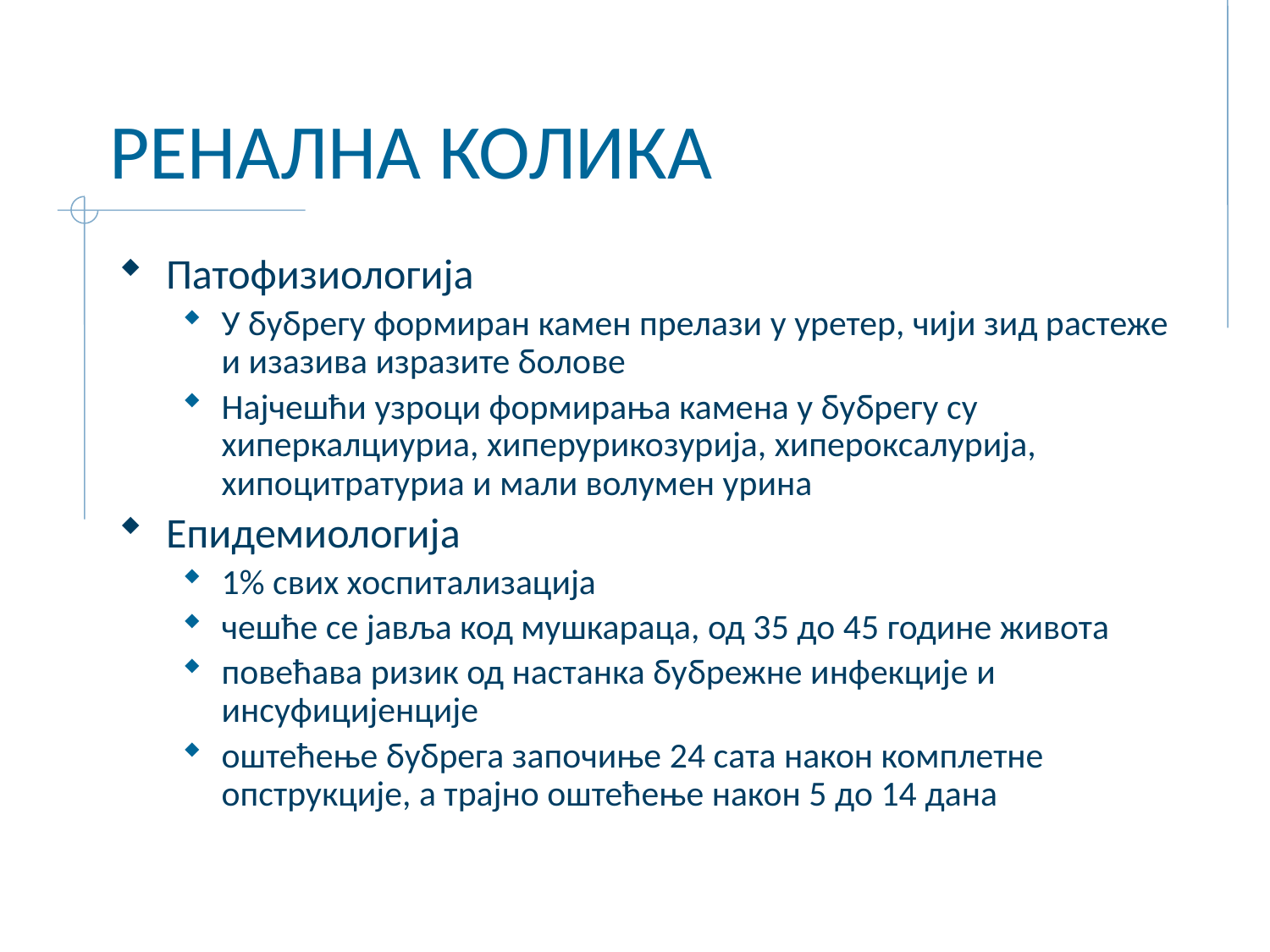

# РЕНАЛНА КОЛИКА
Патофизиологија
У бубрегу формиран камен прелази у уретер, чији зид растеже и изазива изразите болове
Најчешћи узроци формирања камена у бубрегу су хиперкалциуриа, хиперурикозурија, хипероксалурија, хипоцитратуриа и мали волумен урина
Епидемиологија
1% свих хоспитализација
чешће се јавља код мушкараца, од 35 до 45 године живота
повећава ризик од настанка бубрежне инфекције и инсуфицијенције
оштећење бубрега започиње 24 сата након комплетне опструкције, а трајно оштећење након 5 до 14 дана